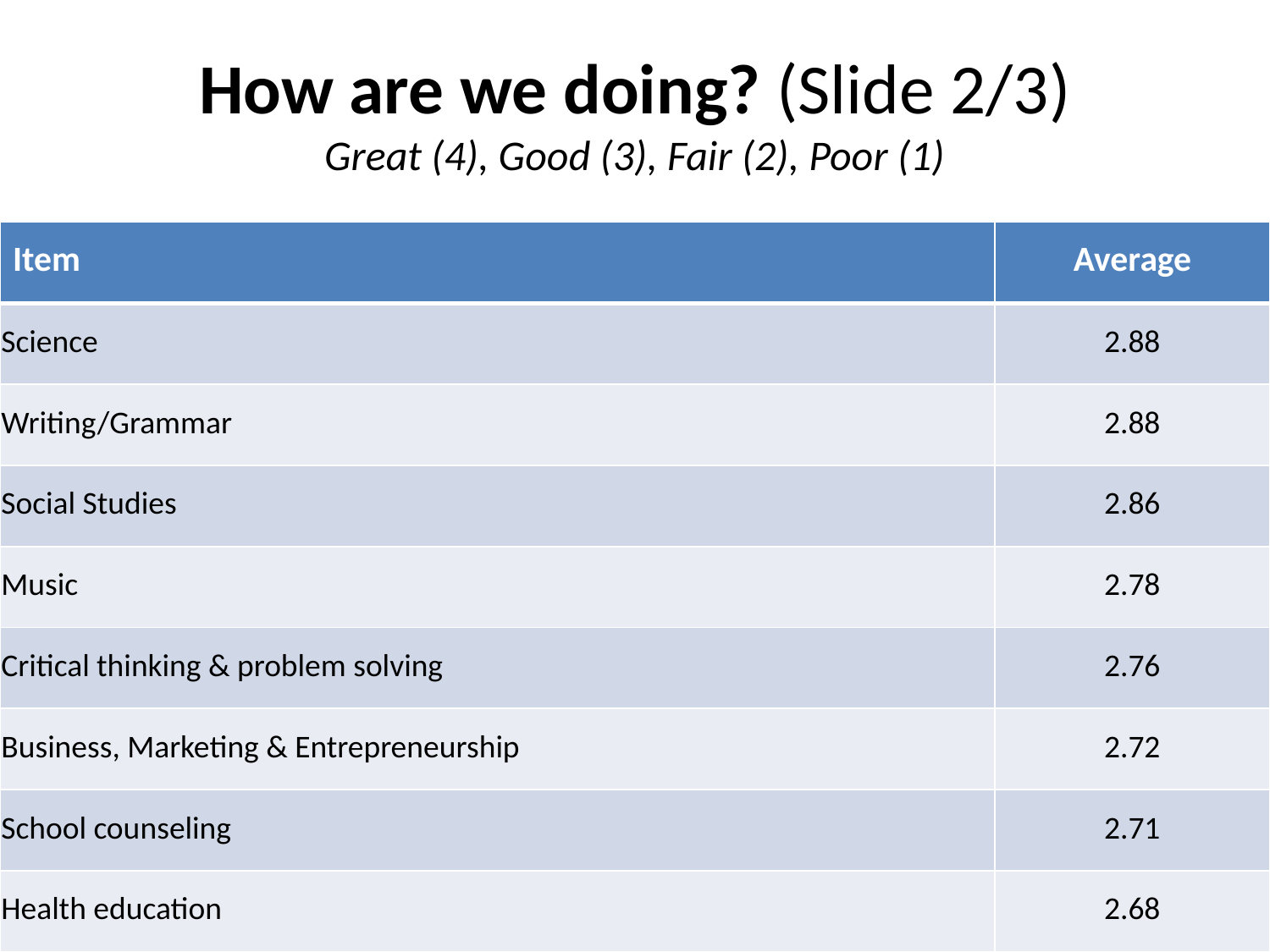

# How are we doing? (Slide 2/3) Great (4), Good (3), Fair (2), Poor (1)
| Item | Average |
| --- | --- |
| Science | 2.88 |
| Writing/Grammar | 2.88 |
| Social Studies | 2.86 |
| Music | 2.78 |
| Critical thinking & problem solving | 2.76 |
| Business, Marketing & Entrepreneurship | 2.72 |
| School counseling | 2.71 |
| Health education | 2.68 |